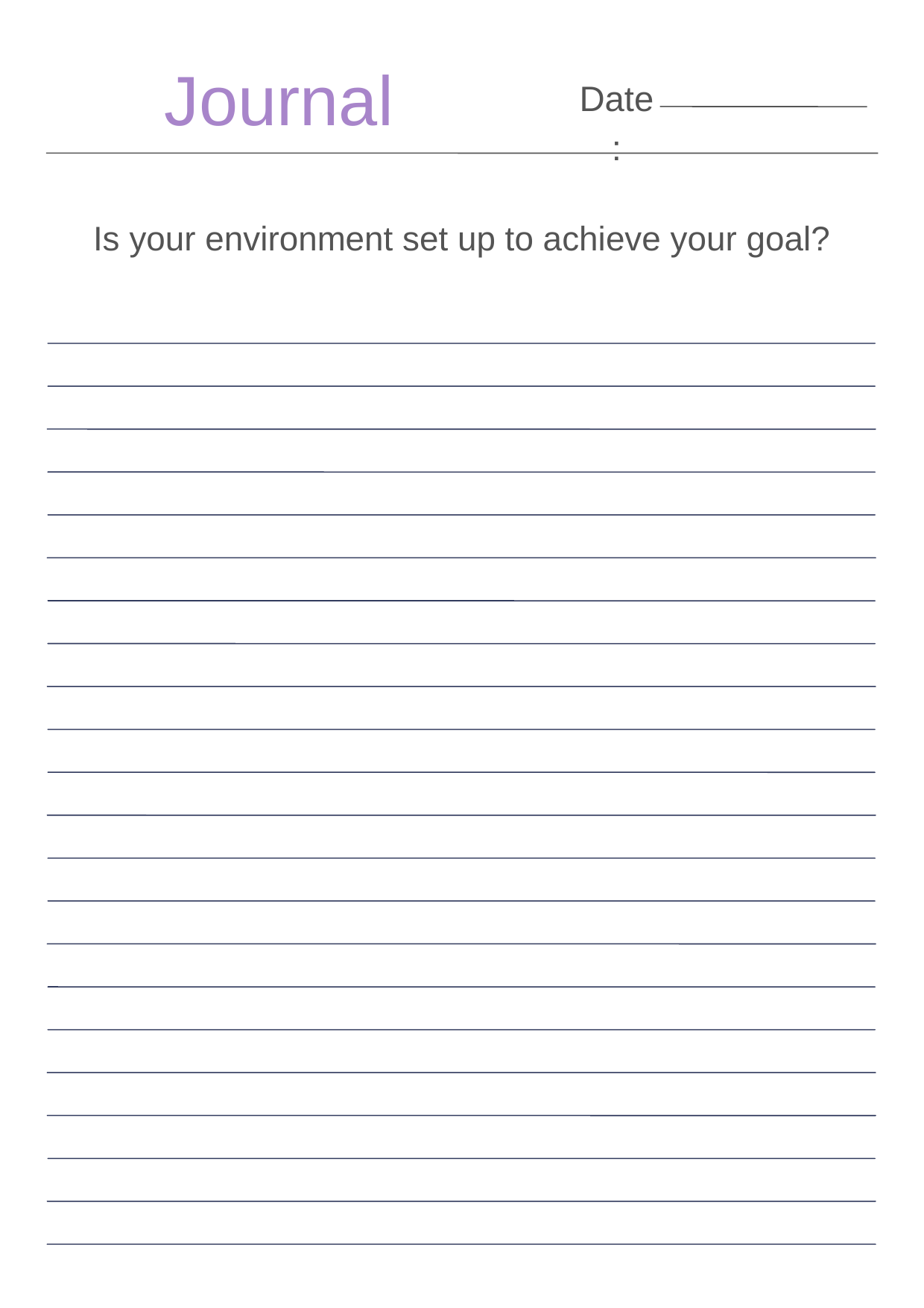

Journal
Date:

Is your environment set up to achieve your goal?